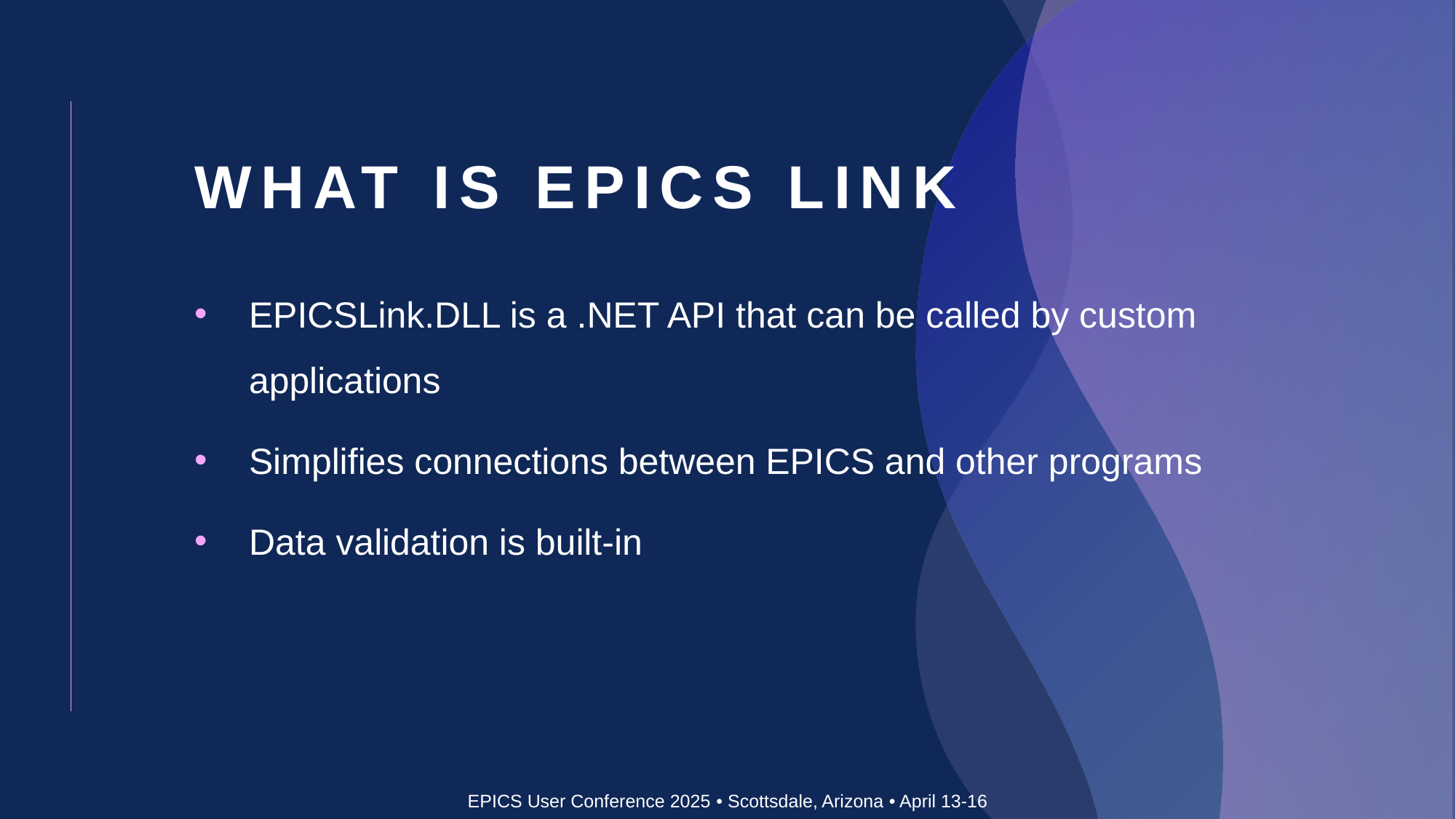

# What is EPICS Link
EPICSLink.DLL is a .NET API that can be called by custom applications
Simplifies connections between EPICS and other programs
Data validation is built-in